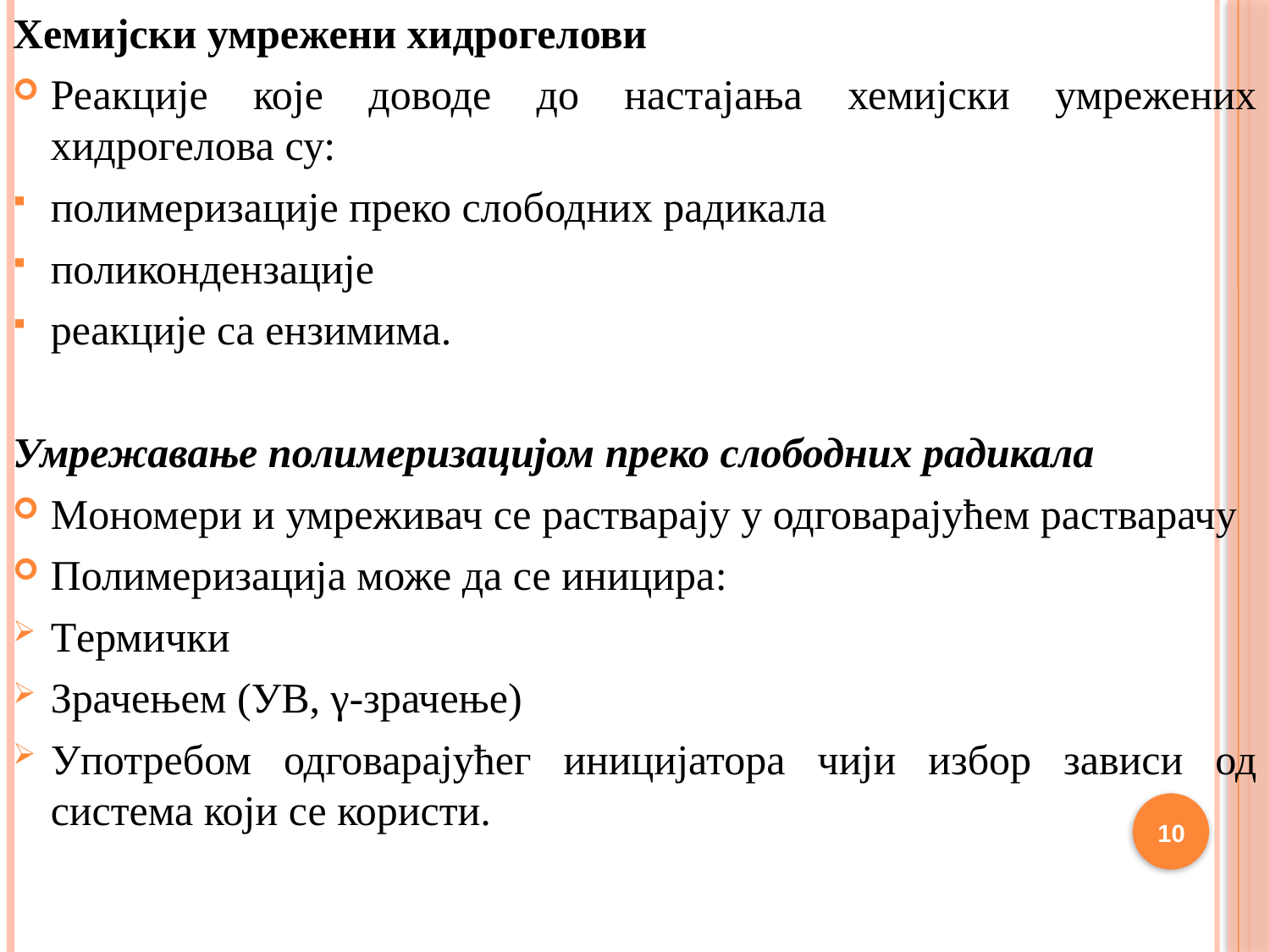

Хемијски умрежени хидрогелови
Реакције које доводе до настајања хемијски умрежених хидрогелова су:
полимеризације преко слободних радикала
поликондензације
реакције са ензимима.

Умрежавање полимеризацијом преко слободних радикала
Мономери и умреживач се растварају у одговарајућем растварачу
Полимеризација може да се иницира:
Термички
Зрачењем (УВ, γ-зрачење)
Употребом одговарајућег иницијатора чији избор зависи од система који се користи.
10